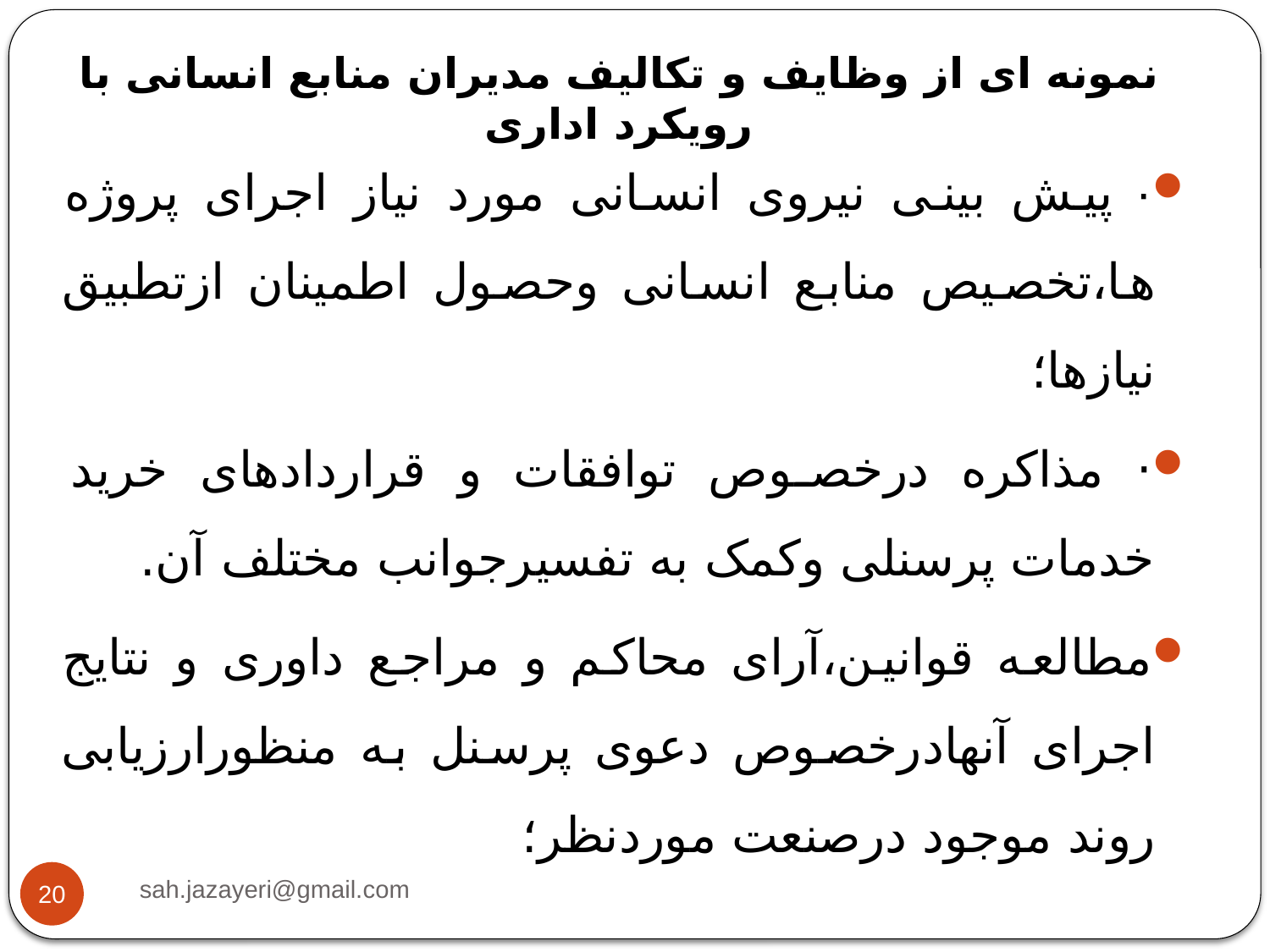

# نمونه ای از وظایف و تکالیف مدیران منابع انسانی با رویکرد اداری
· پیش بینی نیروی انسانی مورد نیاز اجرای پروژه ها،تخصیص منابع انسانی وحصول اطمینان ازتطبیق نیازها؛
· مذاکره درخصوص توافقات و قراردادهای خرید خدمات پرسنلی وکمک به تفسیرجوانب مختلف آن.
مطالعه قوانین،آرای محاکم و مراجع داوری و نتایج اجرای آنهادرخصوص دعوی پرسنل به منظورارزیابی روند موجود درصنعت موردنظر؛
sah.jazayeri@gmail.com
20